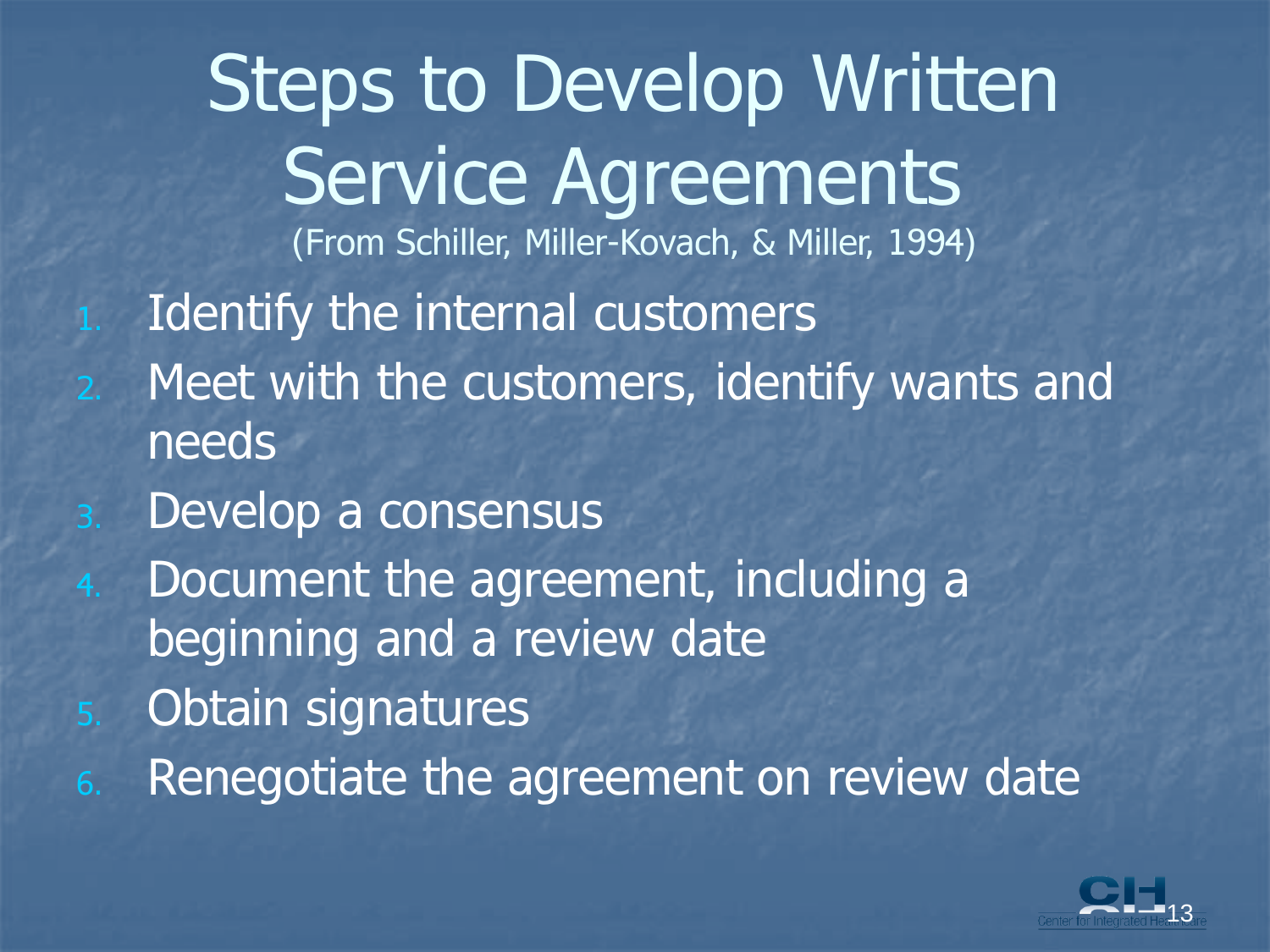

# Steps to Develop Written Service Agreements (From Schiller, Miller-Kovach, & Miller, 1994)
Identify the internal customers
Meet with the customers, identify wants and needs
Develop a consensus
Document the agreement, including a beginning and a review date
Obtain signatures
Renegotiate the agreement on review date
13